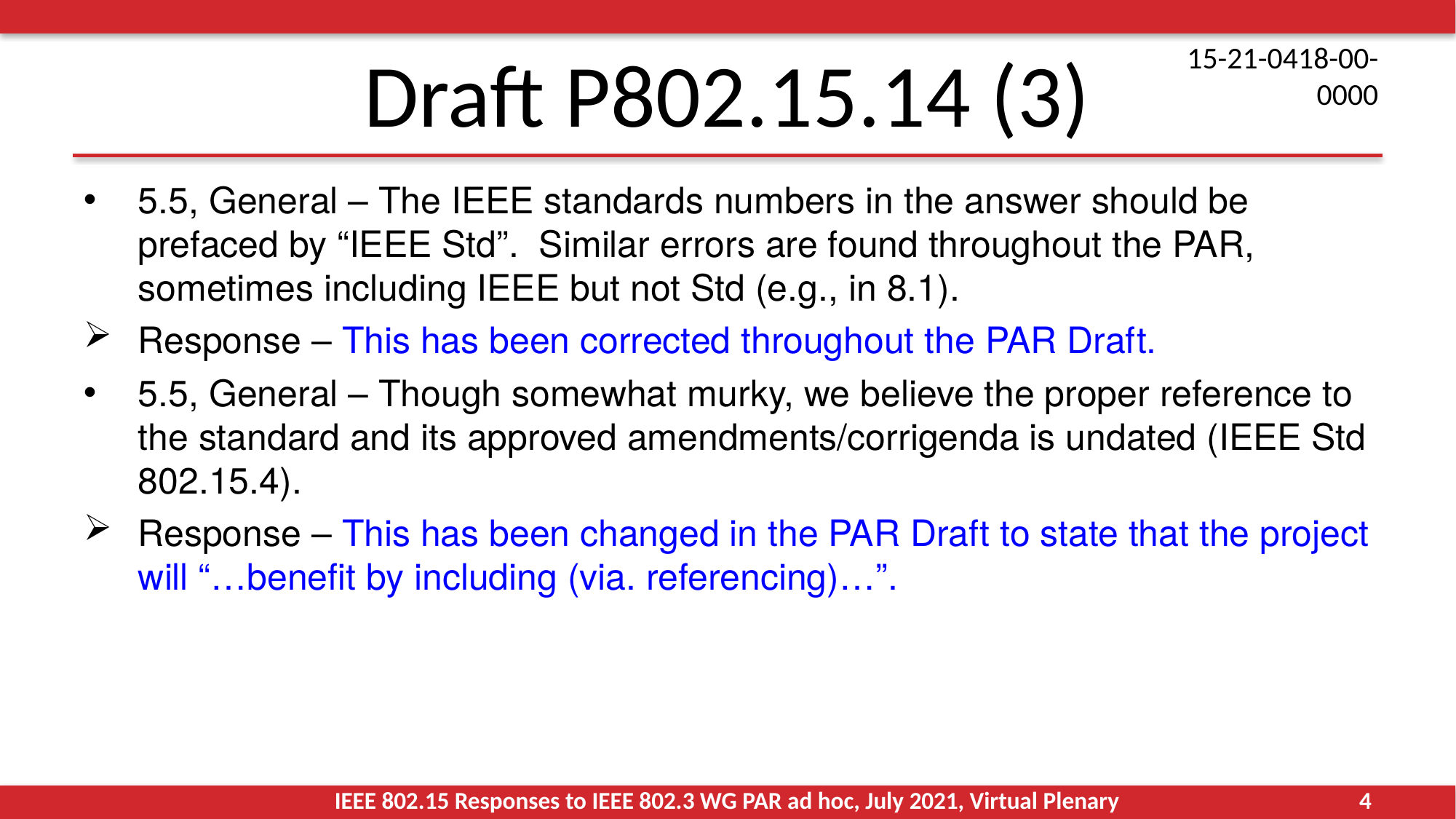

# Draft P802.15.14 (3)
5.5, General – The IEEE standards numbers in the answer should be prefaced by “IEEE Std”.  Similar errors are found throughout the PAR, sometimes including IEEE but not Std (e.g., in 8.1).
Response – This has been corrected throughout the PAR Draft.
5.5, General – Though somewhat murky, we believe the proper reference to the standard and its approved amendments/corrigenda is undated (IEEE Std 802.15.4).
Response – This has been changed in the PAR Draft to state that the project will “…benefit by including (via. referencing)…”.
IEEE 802.15 Responses to IEEE 802.3 WG PAR ad hoc, July 2021, Virtual Plenary
4